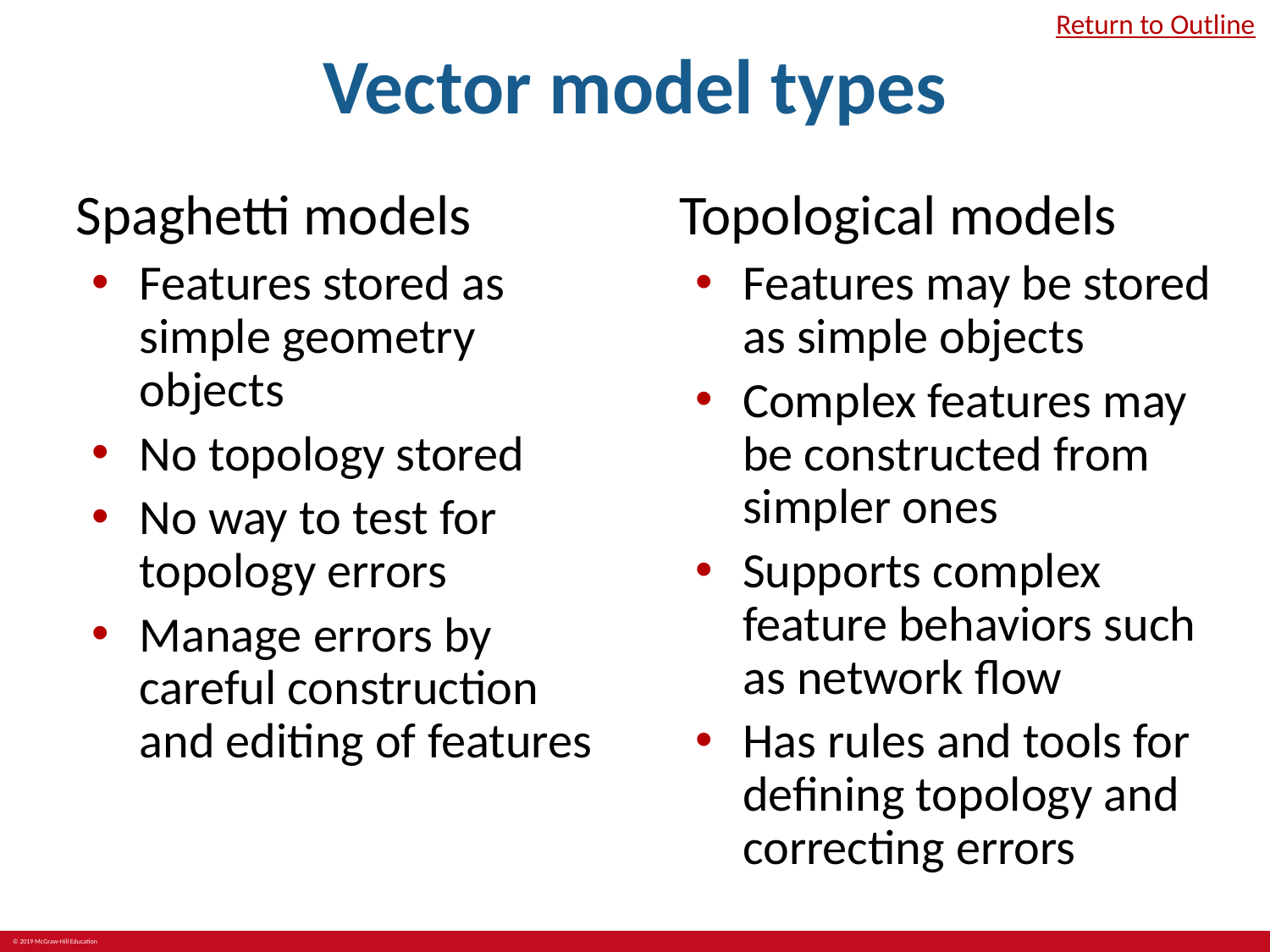

# Vector model types
Return to Outline
Spaghetti models
Features stored as simple geometry objects
No topology stored
No way to test for topology errors
Manage errors by careful construction and editing of features
Topological models
Features may be stored as simple objects
Complex features may be constructed from simpler ones
Supports complex feature behaviors such as network flow
Has rules and tools for defining topology and correcting errors